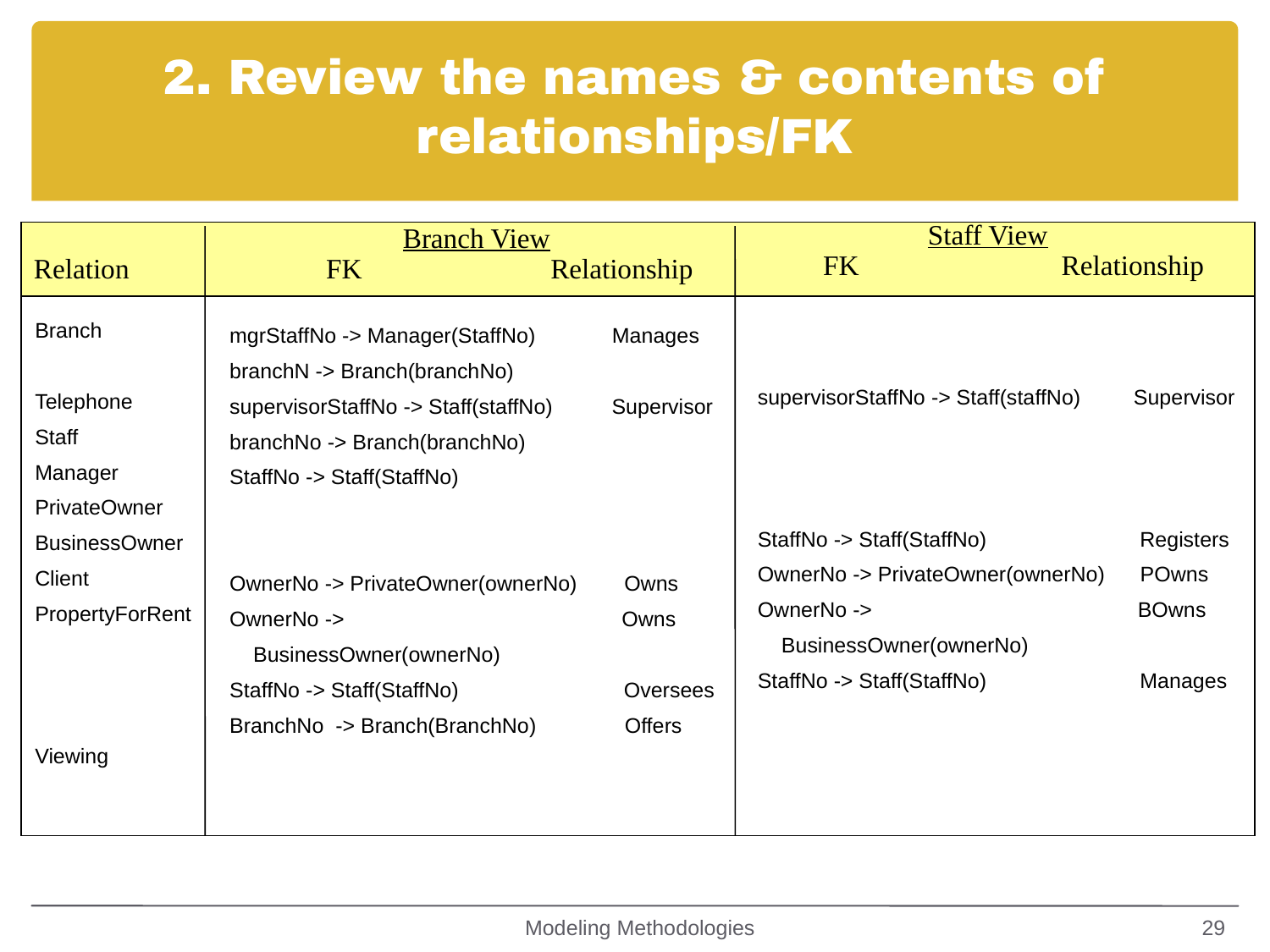

2. Review the names & contents of relationships/FK
               Staff View
FK                             Relationship

Relation
                       Branch View
            FK                           Relationship

Branch
Telephone
Staff
Manager
PrivateOwner
BusinessOwner
Client
PropertyForRent

Viewing

mgrStaffNo -> Manager(StaffNo)             Manages
branchN -> Branch(branchNo)
supervisorStaffNo -> Staff(staffNo)          Supervisor
branchNo -> Branch(branchNo)
StaffNo -> Staff(StaffNo)

OwnerNo -> PrivateOwner(ownerNo)        Owns
OwnerNo ->                                               Owns
    BusinessOwner(ownerNo)
StaffNo -> Staff(StaffNo)                            Oversees
BranchNo  -> Branch(BranchNo)               Offers

supervisorStaffNo -> Staff(staffNo)         Supervisor

StaffNo -> Staff(StaffNo)                          Registers
OwnerNo -> PrivateOwner(ownerNo)      POwns
OwnerNo ->                                             BOwns
    BusinessOwner(ownerNo)
StaffNo -> Staff(StaffNo)                          Manages
Modeling Methodologies
29